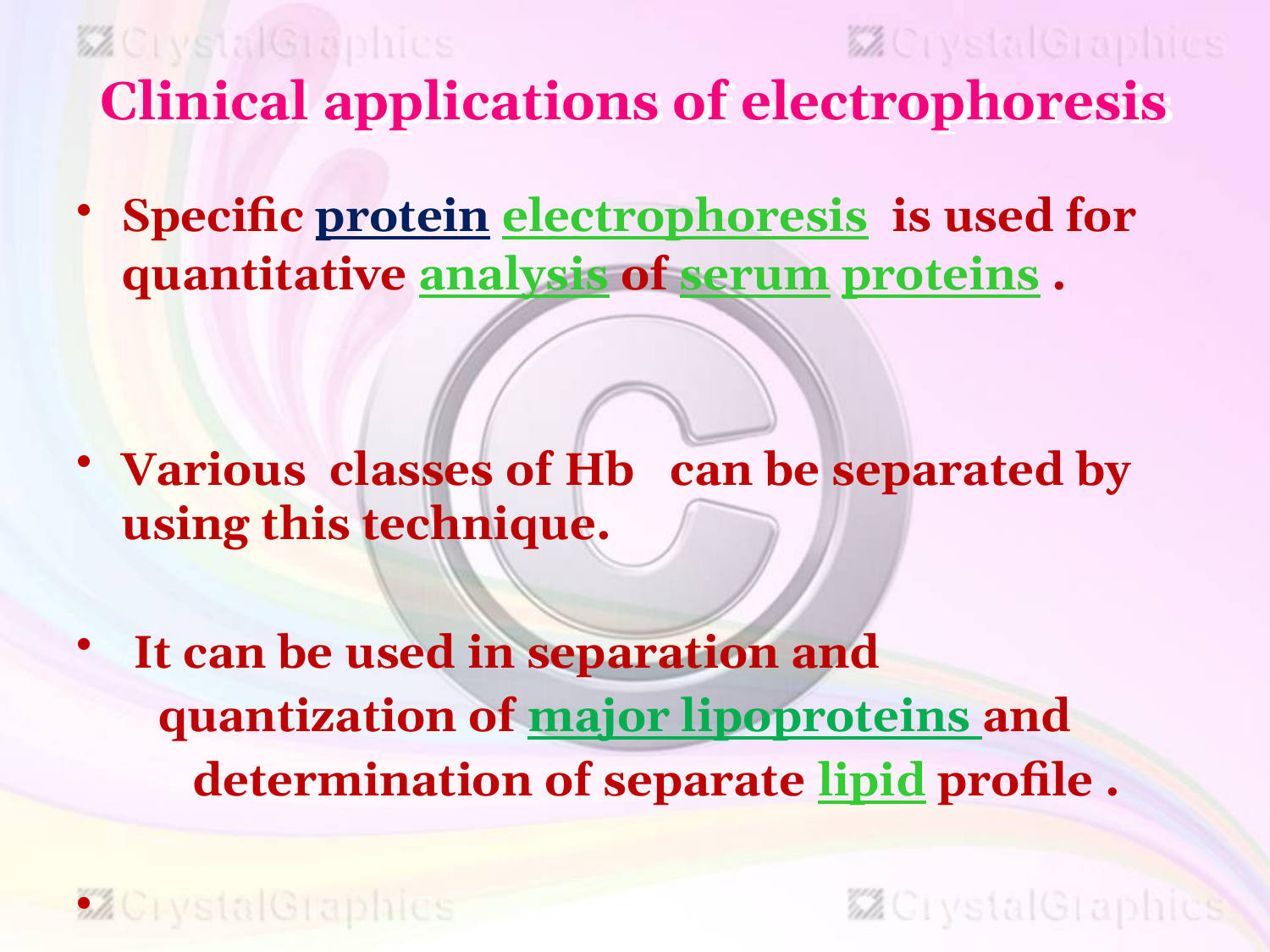

# Clinical applications of electrophoresis
Specific protein electrophoresis  is used for quantitative analysis of serum proteins .

Various  classes of Hb   can be separated by using this technique.

 It can be used in separation and
       quantization of major lipoproteins and
          determination of separate lipid profile .